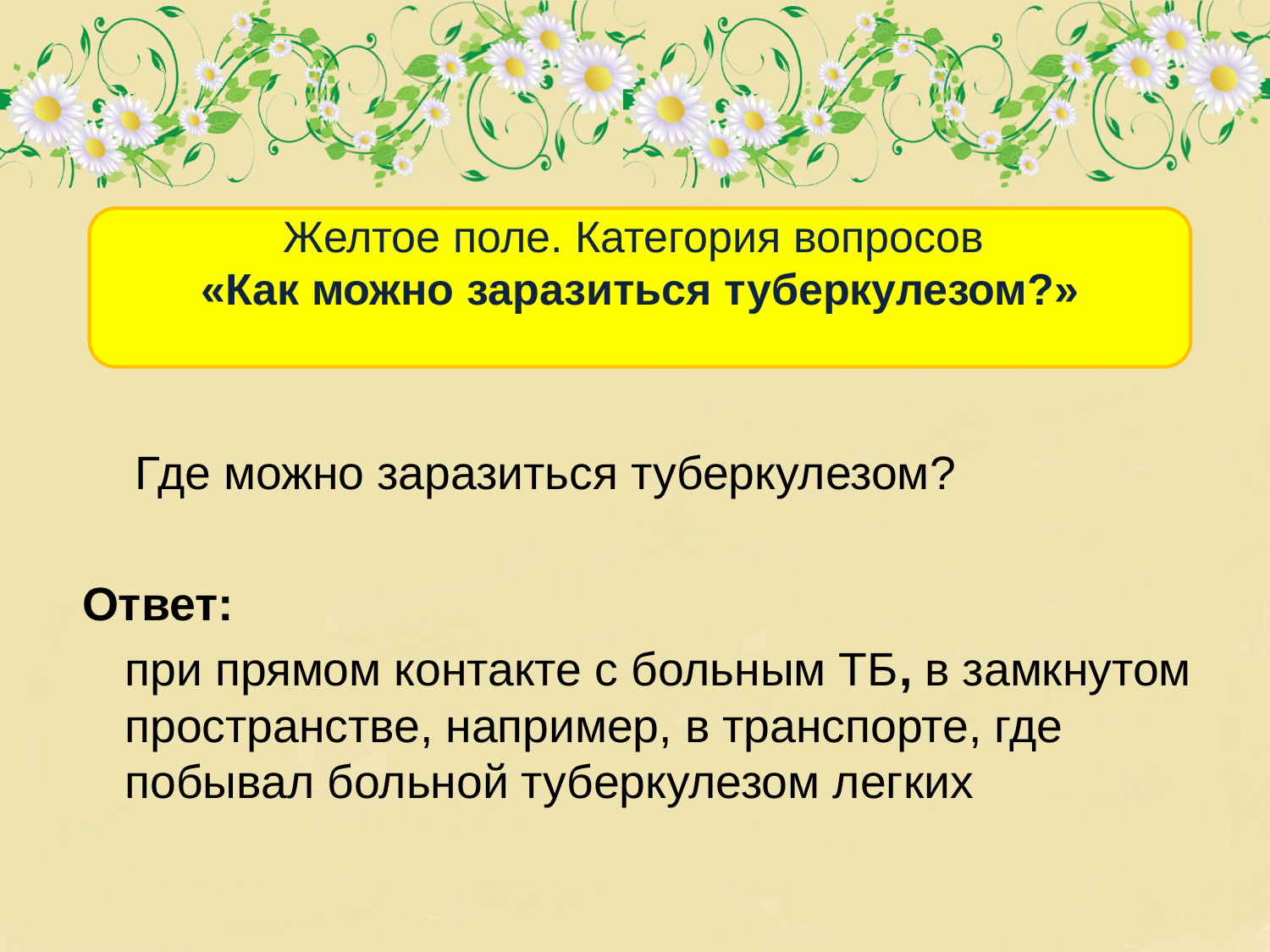

Желтое поле. Категория вопросов
«Как можно заразиться туберкулезом?»

	 Где можно заразиться туберкулезом?

Ответ:
	при прямом контакте с больным ТБ, в замкнутом пространстве, например, в транспорте, где побывал больной туберкулезом легких